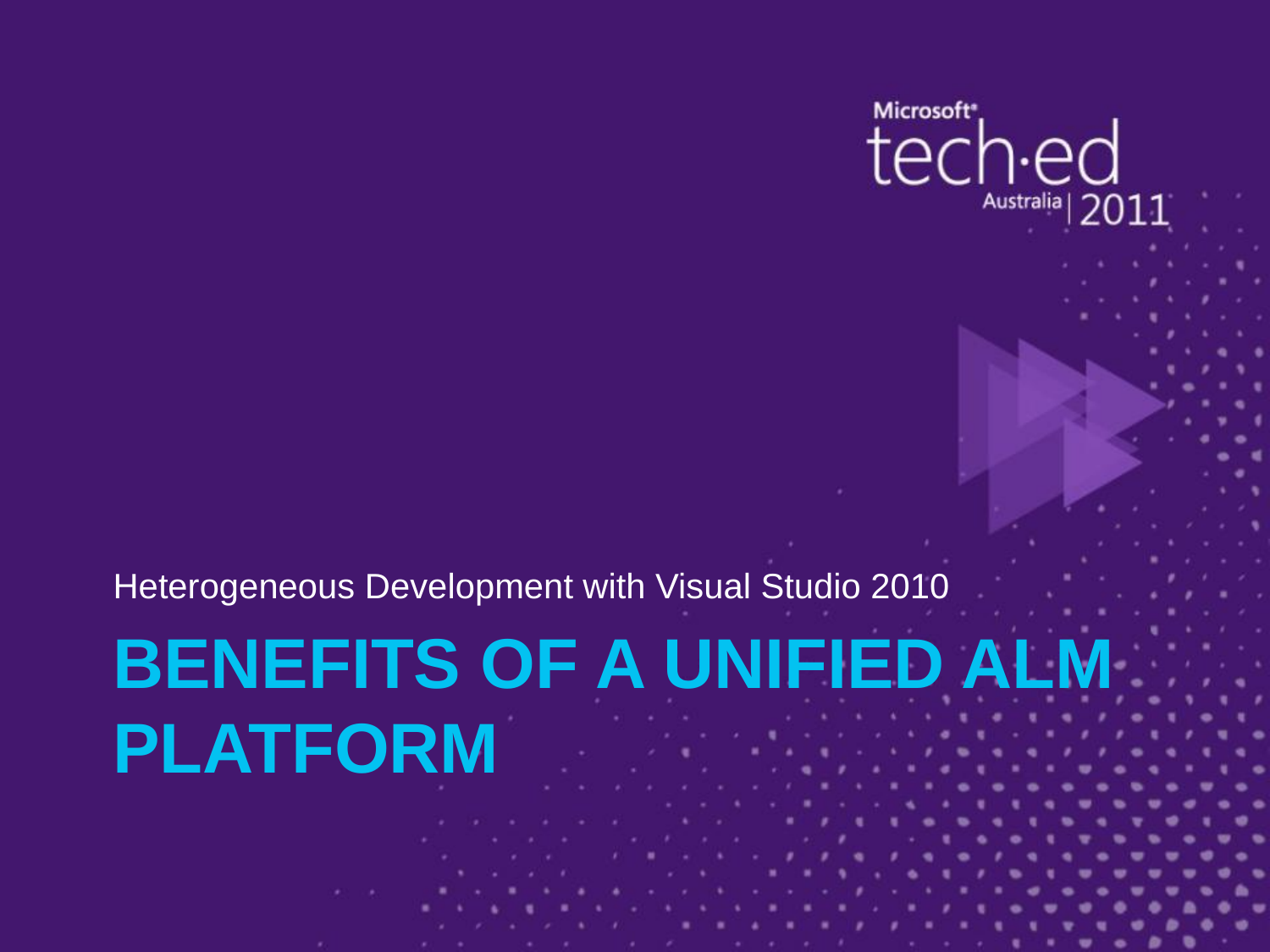

Heterogeneous Development with Visual Studio 2010
# Benefits of a Unified ALM platform